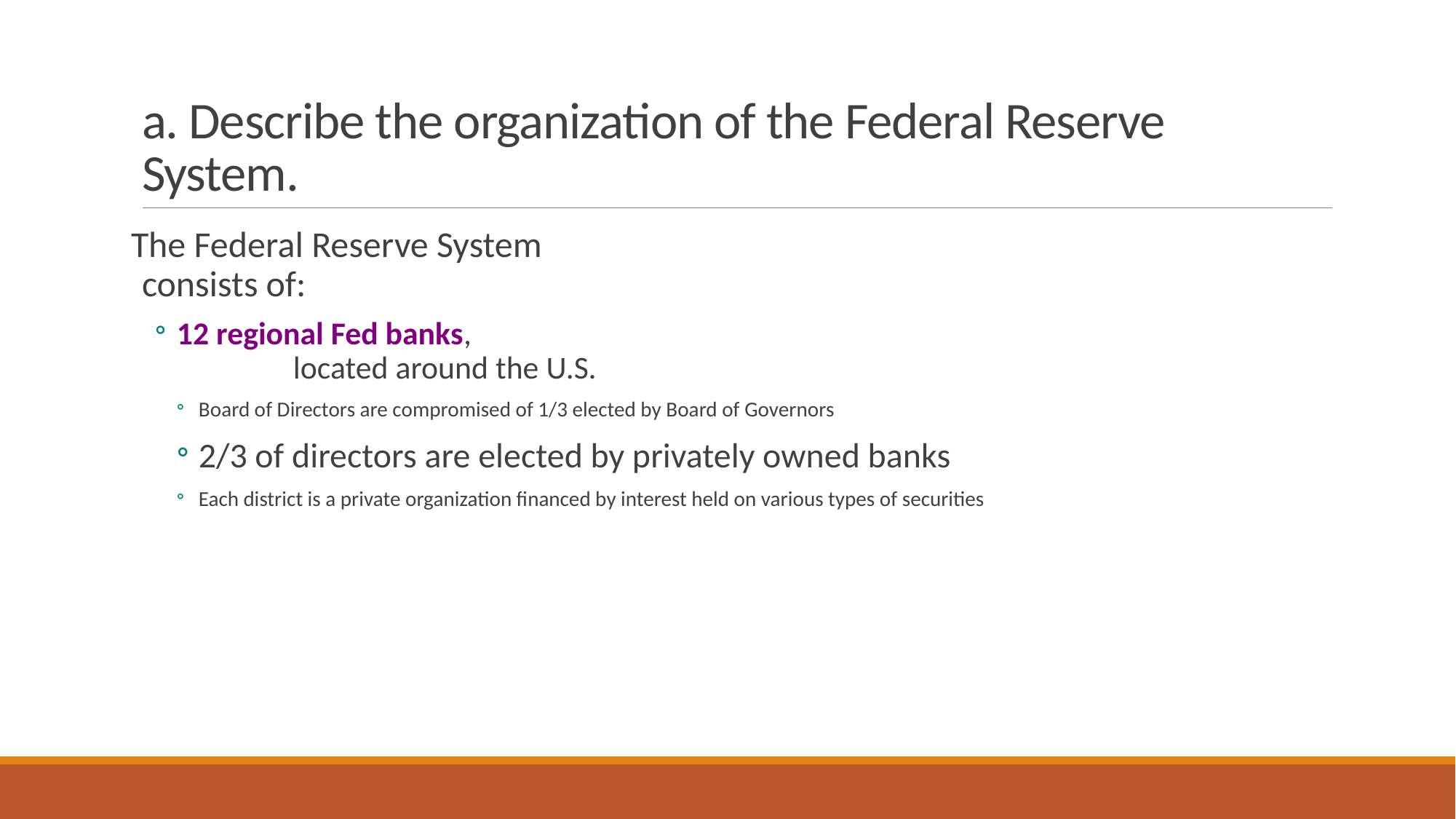

# a. Describe the organization of the Federal Reserve System.
The Federal Reserve System
consists of:
12 regional Fed banks,
	 located around the U.S.
Board of Directors are compromised of 1/3 elected by Board of Governors
2/3 of directors are elected by privately owned banks
Each district is a private organization financed by interest held on various types of securities